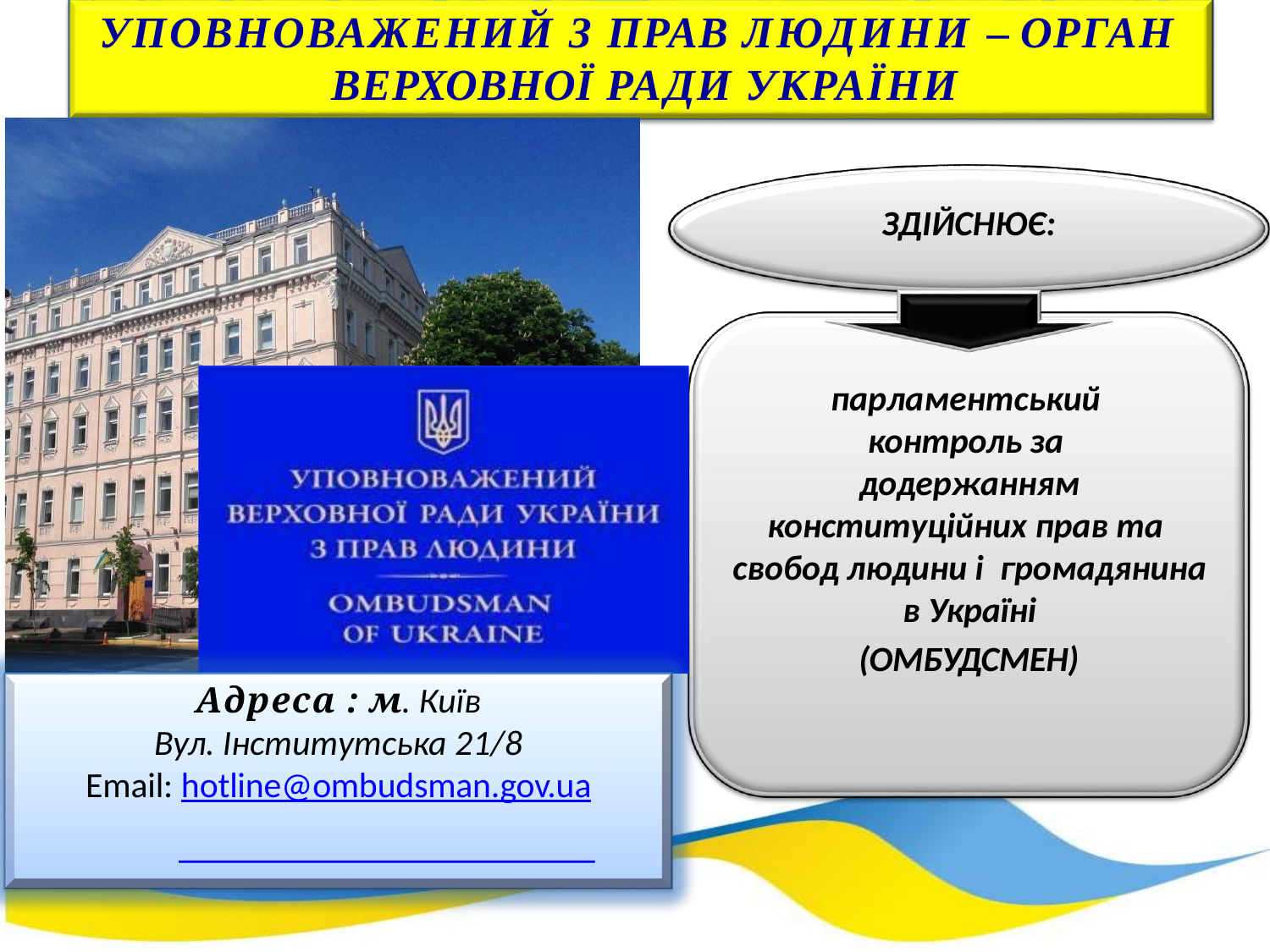

# УПОВНОВАЖЕНИЙ З ПРАВ ЛЮДИНИ – ОРГАН  ВЕРХОВНОЇ РАДИ УКРАЇНИ

ЗДІЙСНЮЄ:

парламентський  контроль за  додержанням
конституційних прав та  свобод людини і  громадянина в Україні
(ОМБУДСМЕН)
Адреса : м. Київ
Вул. Інститутська 21/8
Email: hotline@ombudsman.gov.ua

36